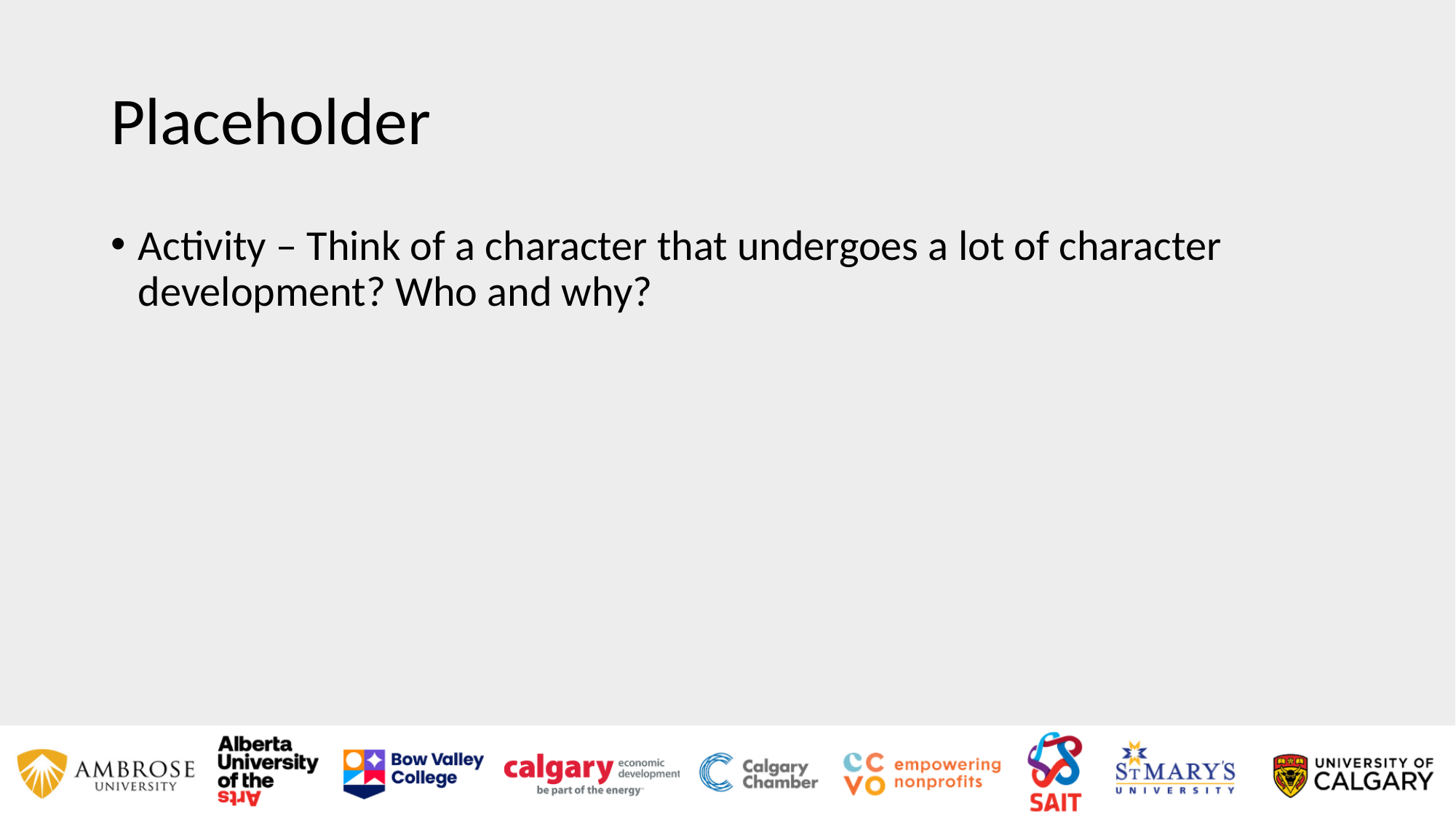

# Placeholder
Activity – Think of a character that undergoes a lot of character development? Who and why?